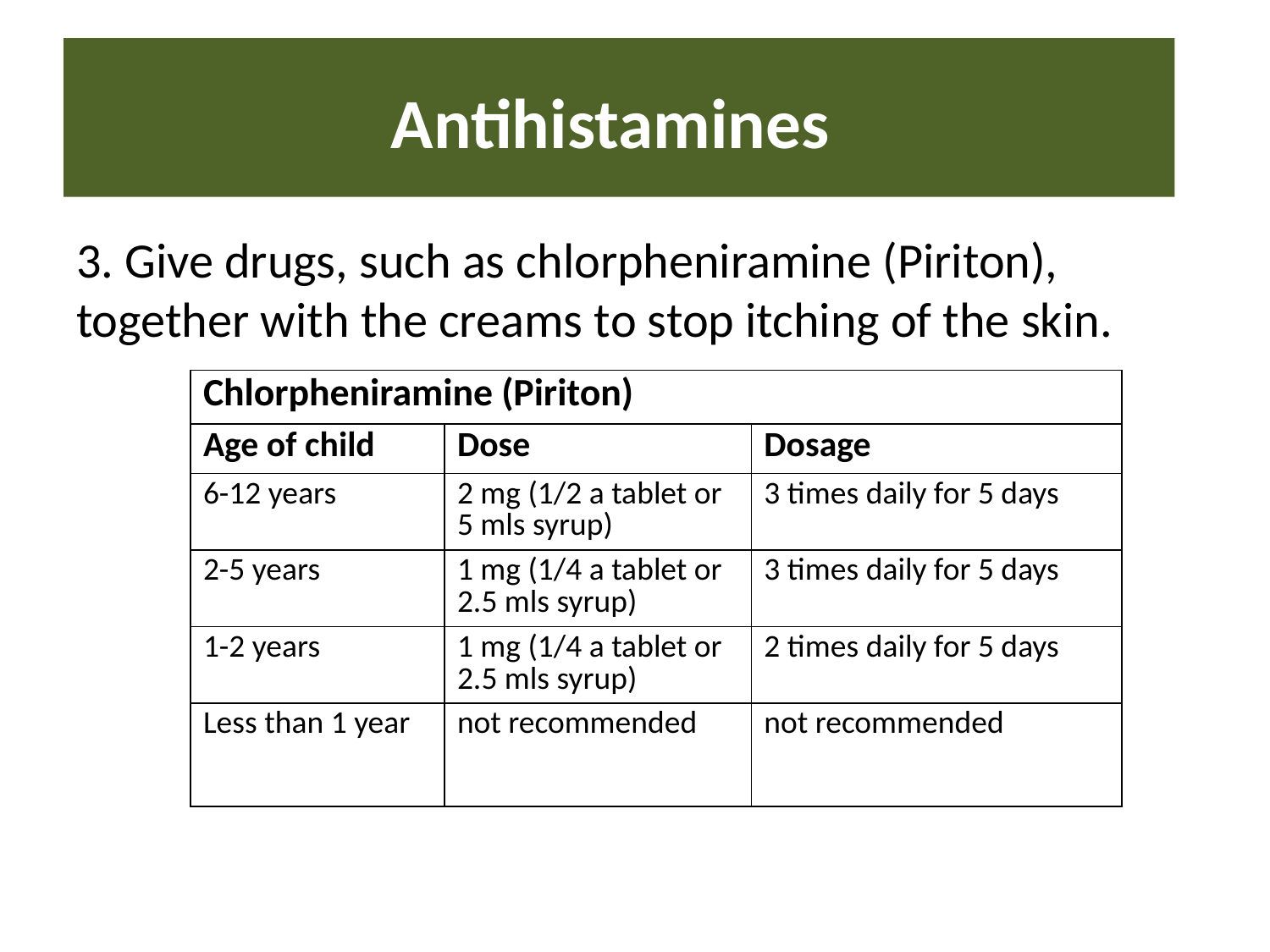

# Antihistamines
3. Give drugs, such as chlorpheniramine (Piriton), together with the creams to stop itching of the skin.

| Chlorpheniramine (Piriton) |  |  |
| --- | --- | --- |
| Age of child | Dose | Dosage |
| 6-12 years | 2 mg (1/2 a tablet or 5 mls syrup) | 3 times daily for 5 days |
| 2-5 years | 1 mg (1/4 a tablet or 2.5 mls syrup) | 3 times daily for 5 days |
| 1-2 years | 1 mg (1/4 a tablet or 2.5 mls syrup) | 2 times daily for 5 days |
| Less than 1 year | not recommended | not recommended |